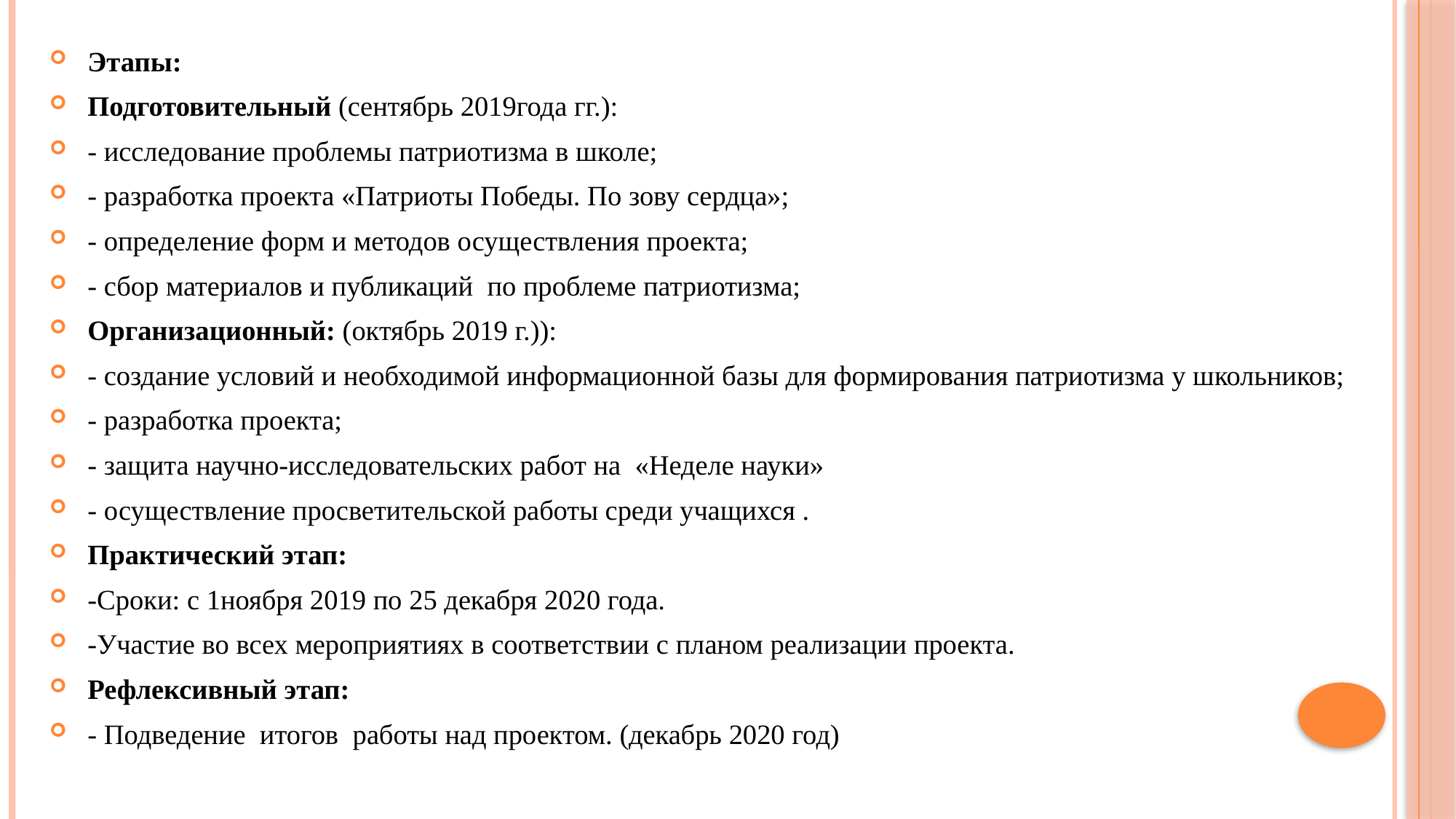

Этапы:
Подготовительный (сентябрь 2019года гг.):
- исследование проблемы патриотизма в школе;
- разработка проекта «Патриоты Победы. По зову сердца»;
- определение форм и методов осуществления проекта;
- сбор материалов и публикаций  по проблеме патриотизма;
Организационный: (октябрь 2019 г.)):
- создание условий и необходимой информационной базы для формирования патриотизма у школьников;
- разработка проекта;
- защита научно-исследовательских работ на  «Неделе науки»
- осуществление просветительской работы среди учащихся .
Практический этап:
-Сроки: с 1ноября 2019 по 25 декабря 2020 года.
-Участие во всех мероприятиях в соответствии с планом реализации проекта.
Рефлексивный этап:
- Подведение  итогов  работы над проектом. (декабрь 2020 год)